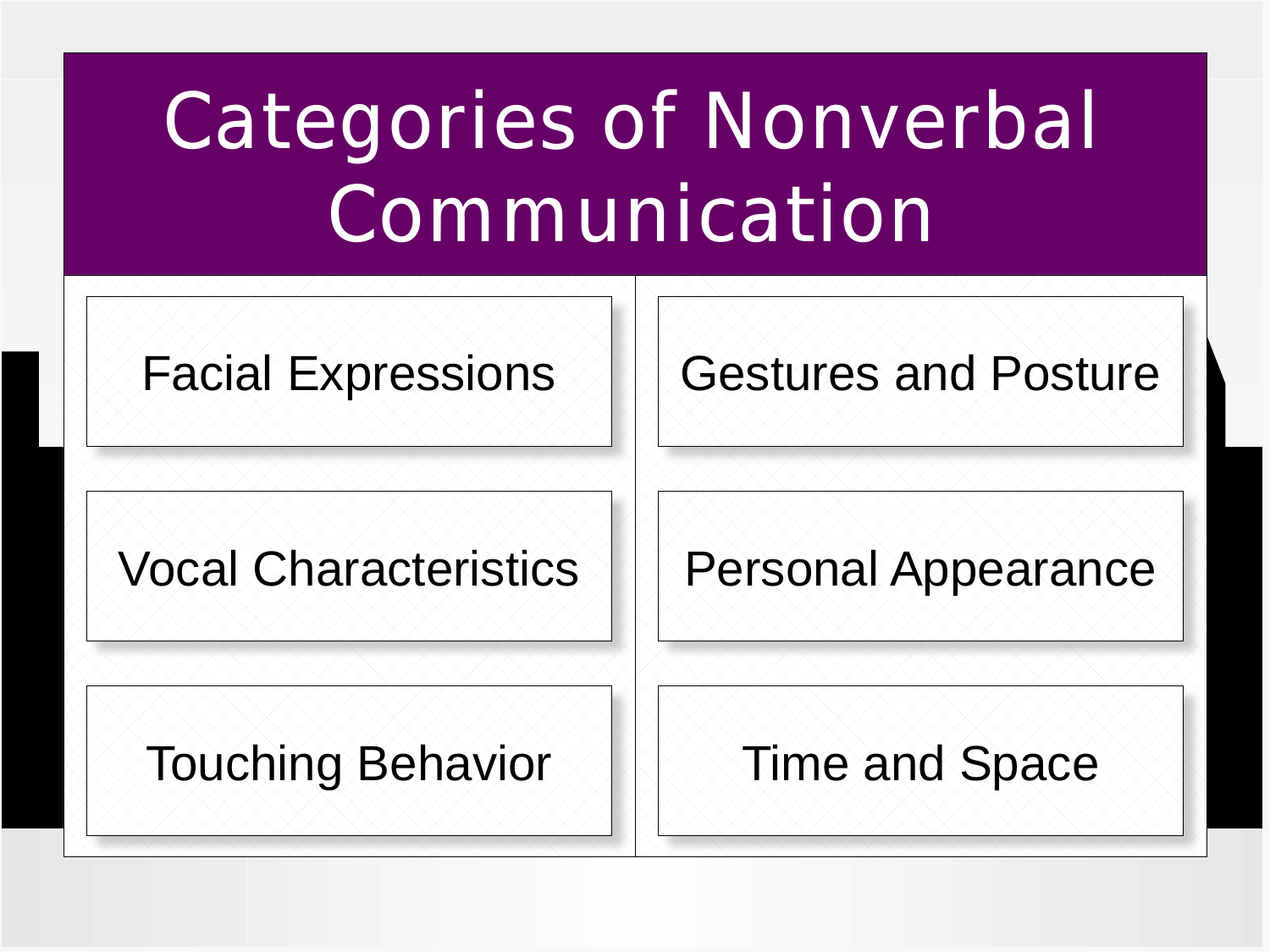

# Categories of Nonverbal Communication

Facial Expressions
Vocal Characteristics
Touching Behavior
Gestures and Posture
Personal Appearance
Time and Space